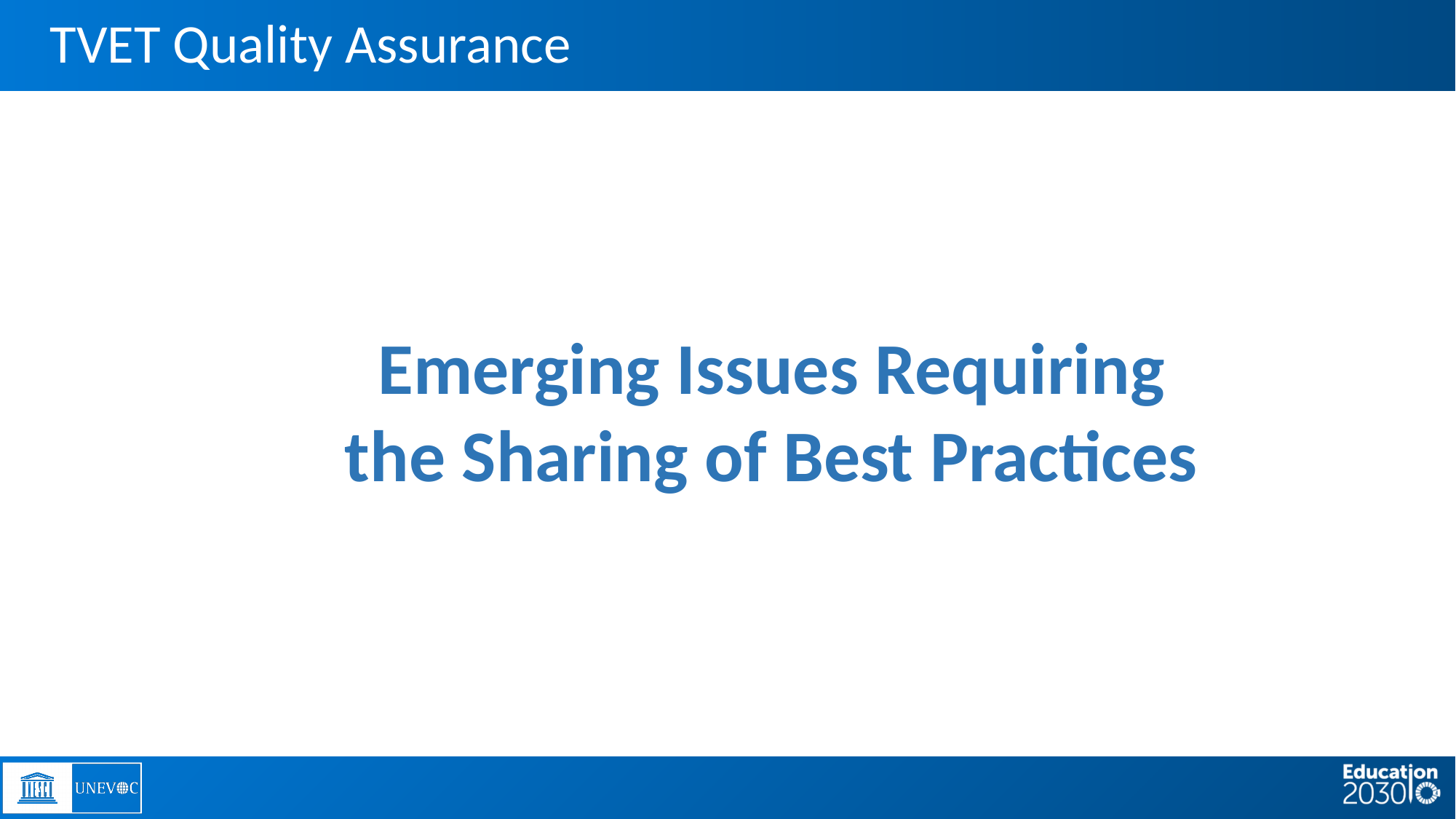

# TVET Quality Assurance

Emerging Issues Requiring
 the Sharing of Best Practices